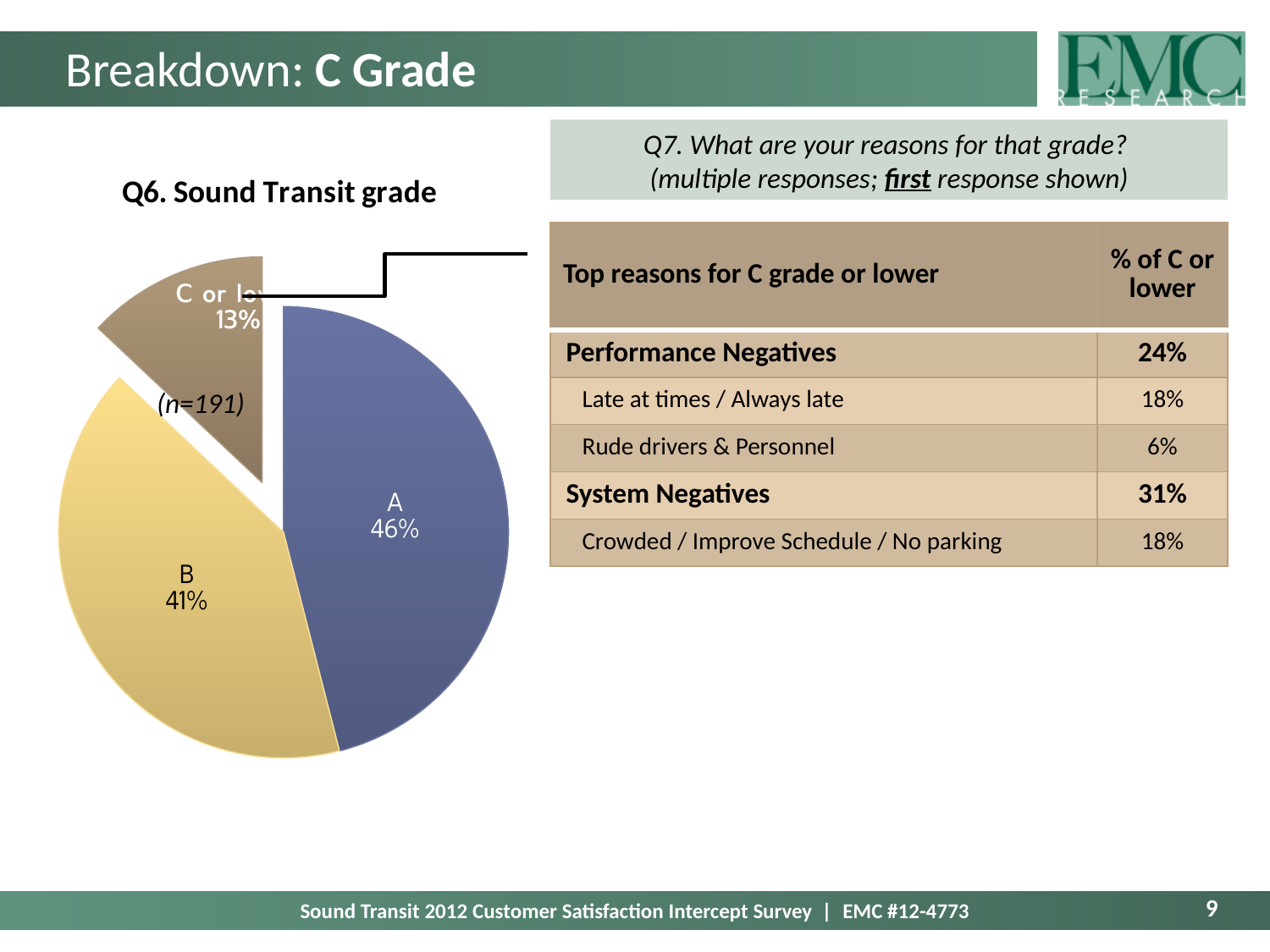

Breakdown: C Grade
Q7. What are your reasons for that grade?
(multiple responses; first response shown)

### Chart: Q6. Sound Transit grade

| Category | Sales |
|---|---|
| A | 0.46 |
| B | 0.41000000000000003 |
| C or lower | 0.13 |
| Top reasons for C grade or lower | % of C or lower |
| --- | --- |
| Performance Negatives | 24% |
| Late at times / Always late | 18% |
| Rude drivers & Personnel | 6% |
| System Negatives | 31% |
| Crowded / Improve Schedule / No parking | 18% |
(n=191)